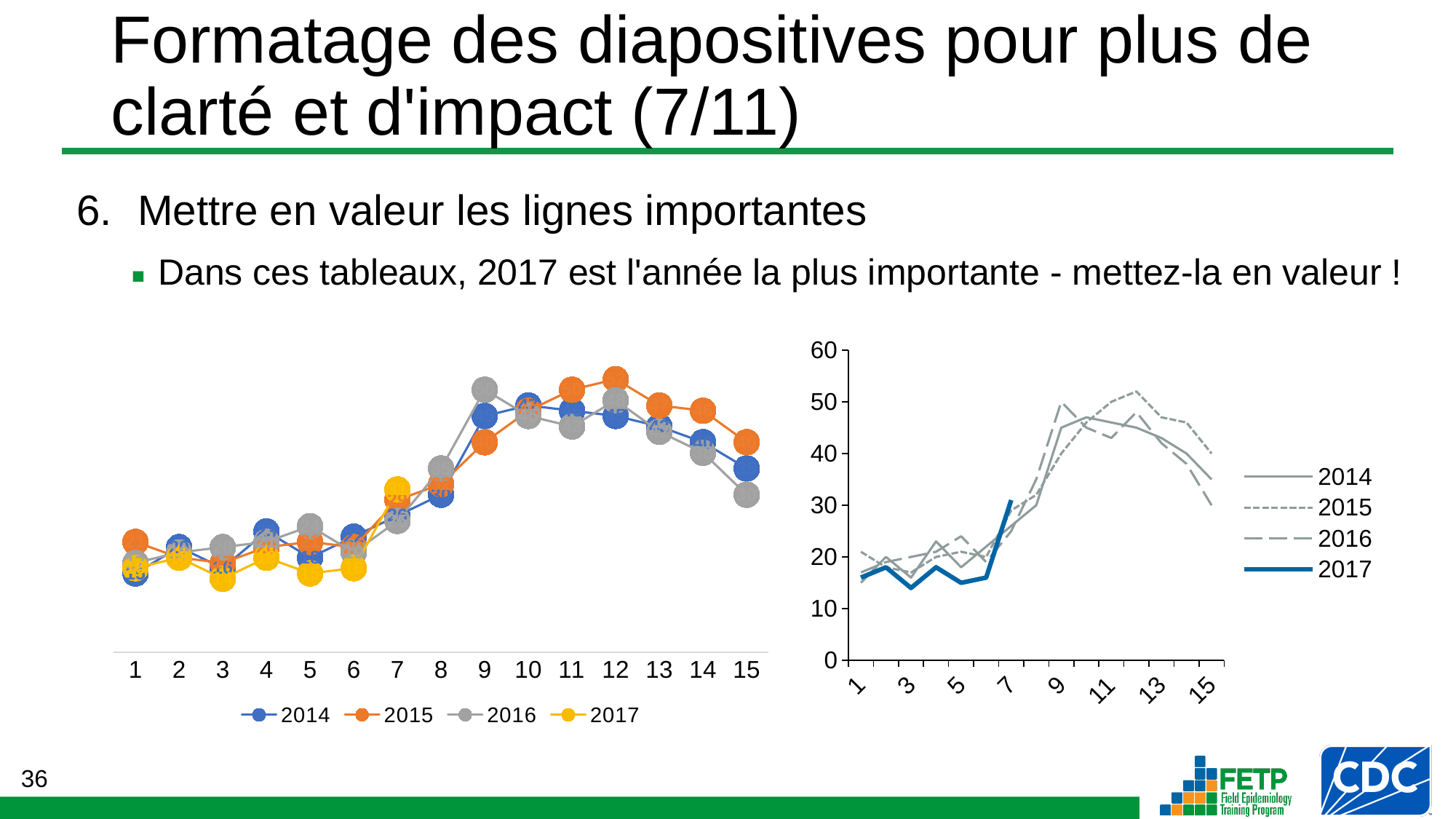

# Formatage des diapositives pour plus de clarté et d'impact (7/11)
Mettre en valeur les lignes importantes
Dans ces tableaux, 2017 est l'année la plus importante - mettez-la en valeur !

### Chart

| Category |  |  |  |  |
|---|---|---|---|---|

### Chart

| Category |  |  |  |  |
|---|---|---|---|---|